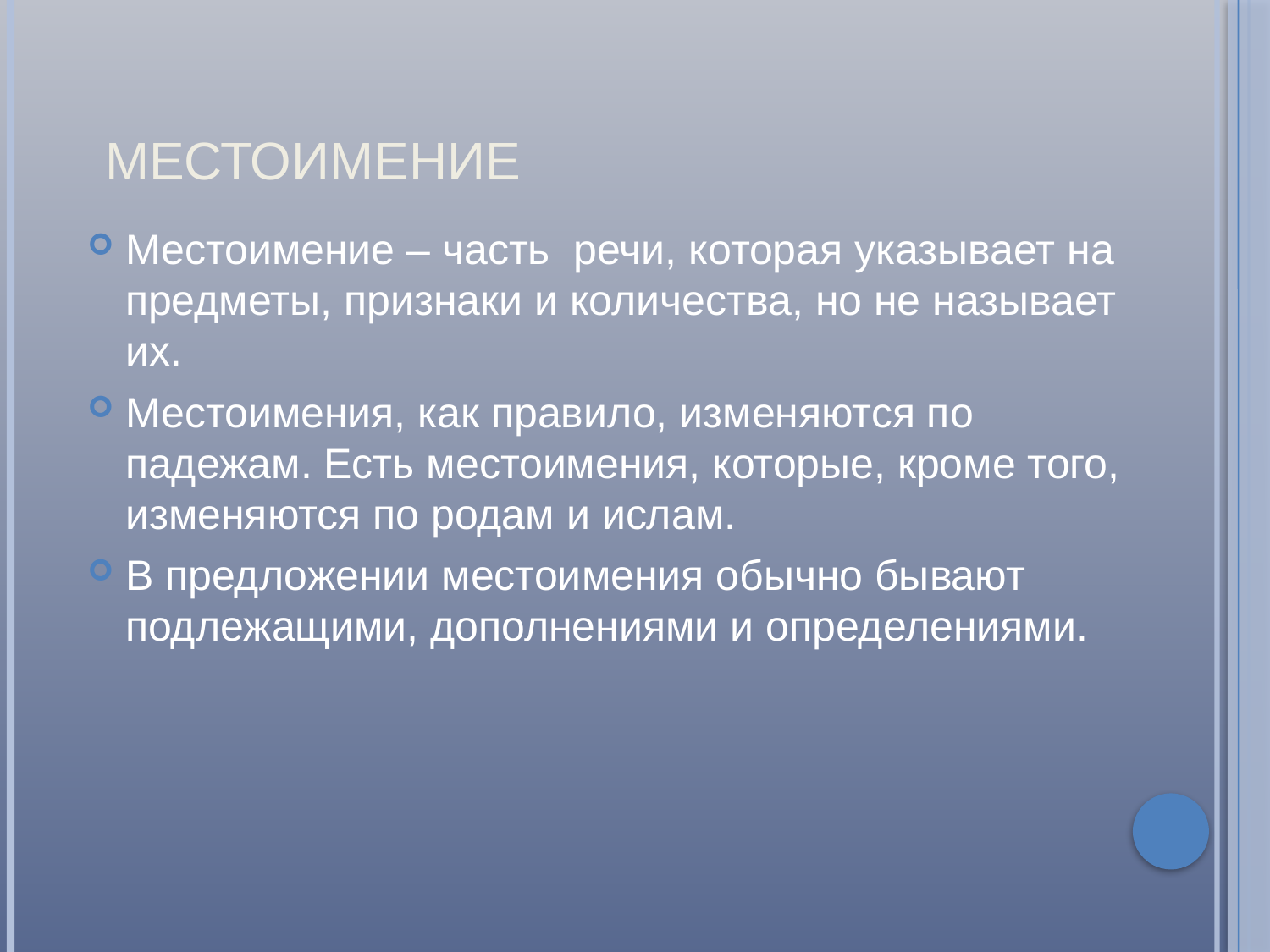

# МЕСТОИМЕНИЕ
Местоимение – часть  речи, которая указывает на предметы, признаки и количества, но не называет их.
Местоимения, как правило, изменяются по падежам. Есть местоимения, которые, кроме того, изменяются по родам и ислам.
В предложении местоимения обычно бывают подлежащими, дополнениями и определениями.